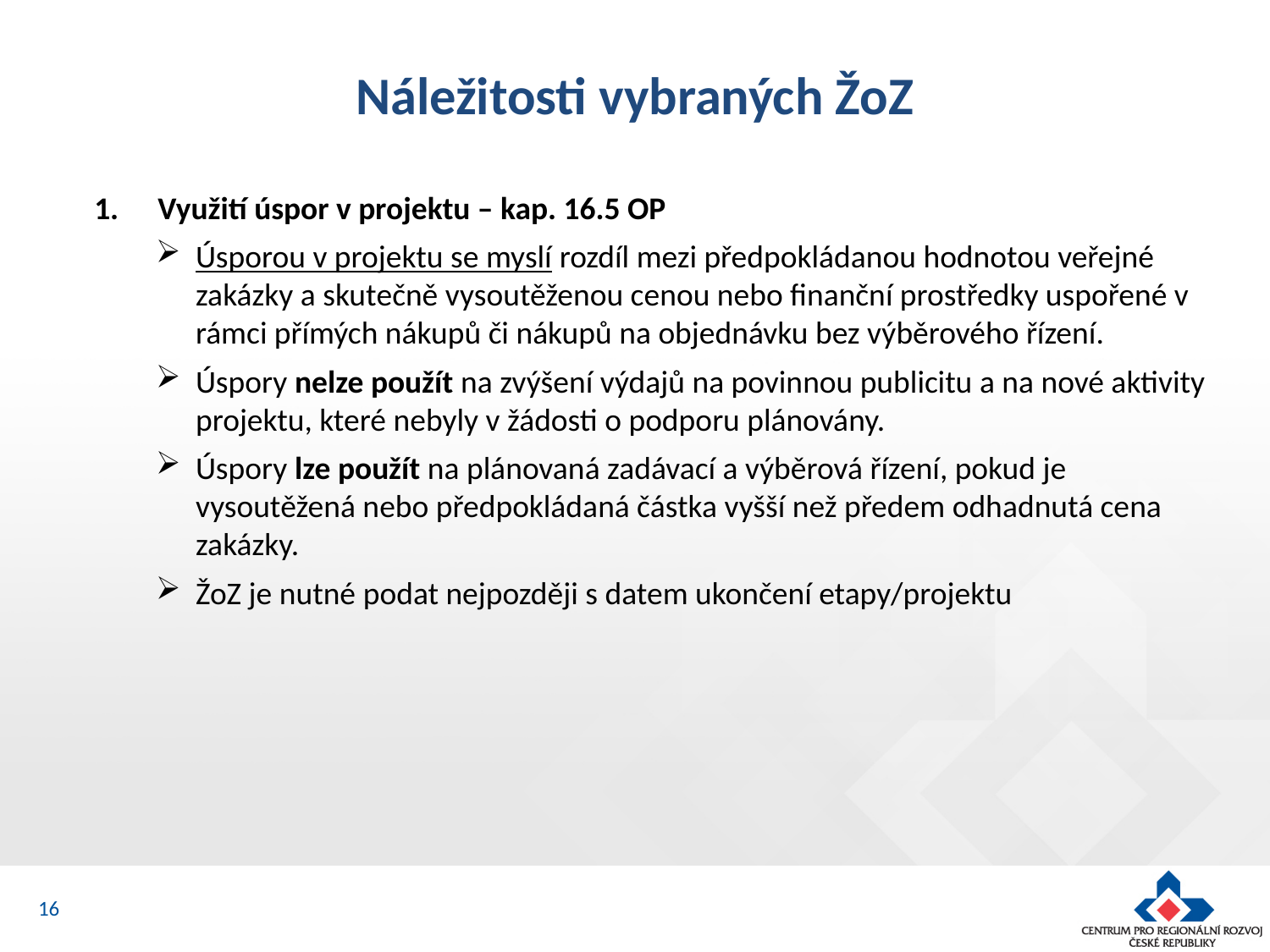

# Náležitosti vybraných ŽoZ
Využití úspor v projektu – kap. 16.5 OP
Úsporou v projektu se myslí rozdíl mezi předpokládanou hodnotou veřejné zakázky a skutečně vysoutěženou cenou nebo finanční prostředky uspořené v rámci přímých nákupů či nákupů na objednávku bez výběrového řízení.
Úspory nelze použít na zvýšení výdajů na povinnou publicitu a na nové aktivity projektu, které nebyly v žádosti o podporu plánovány.
Úspory lze použít na plánovaná zadávací a výběrová řízení, pokud je vysoutěžená nebo předpokládaná částka vyšší než předem odhadnutá cena zakázky.
ŽoZ je nutné podat nejpozději s datem ukončení etapy/projektu

16